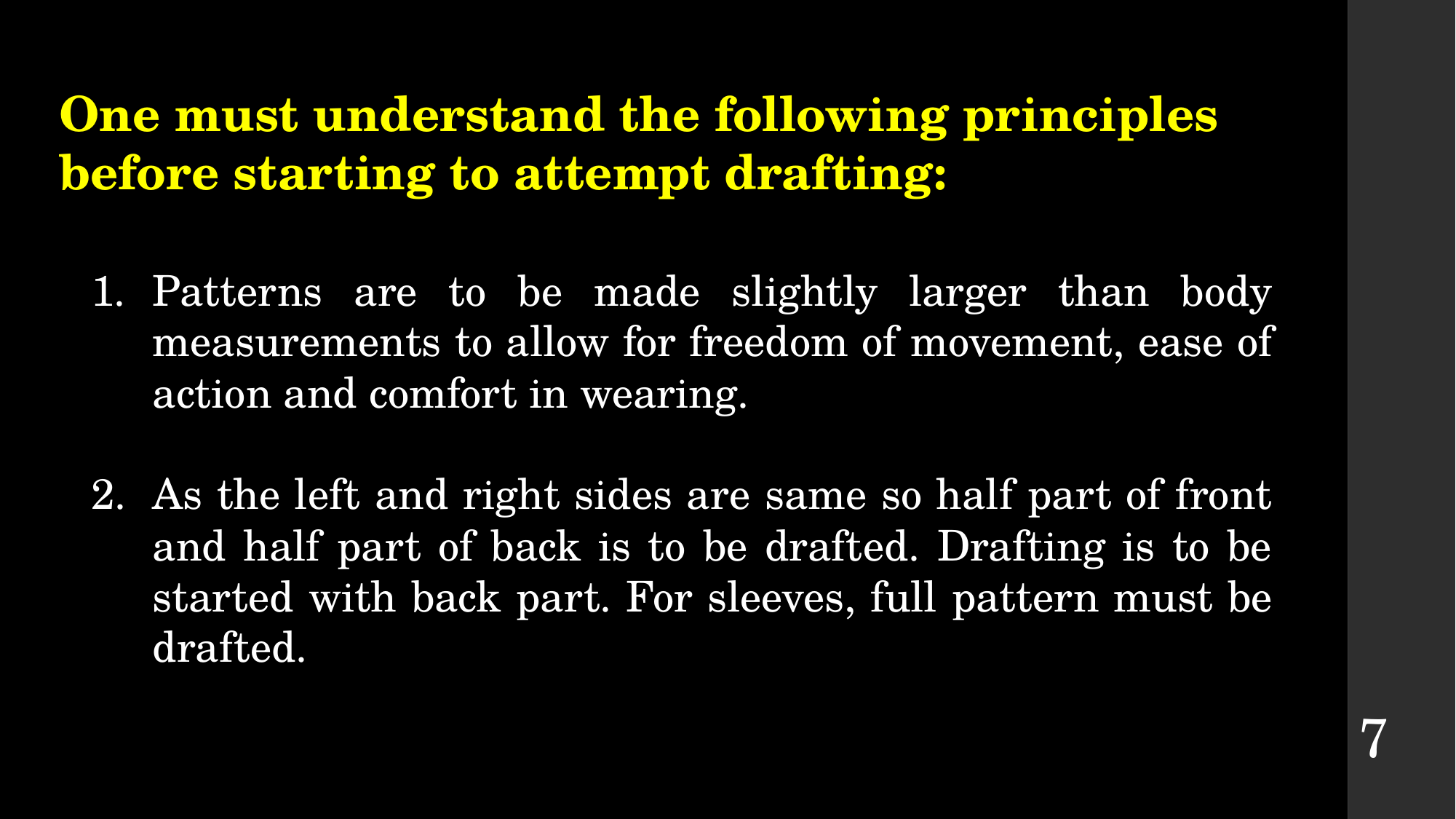

# One must understand the following principles before starting to attempt drafting:
Patterns are to be made slightly larger than body measurements to allow for freedom of movement, ease of action and comfort in wearing.

As the left and right sides are same so half part of front and half part of back is to be drafted. Drafting is to be started with back part. For sleeves, full pattern must be drafted.
7